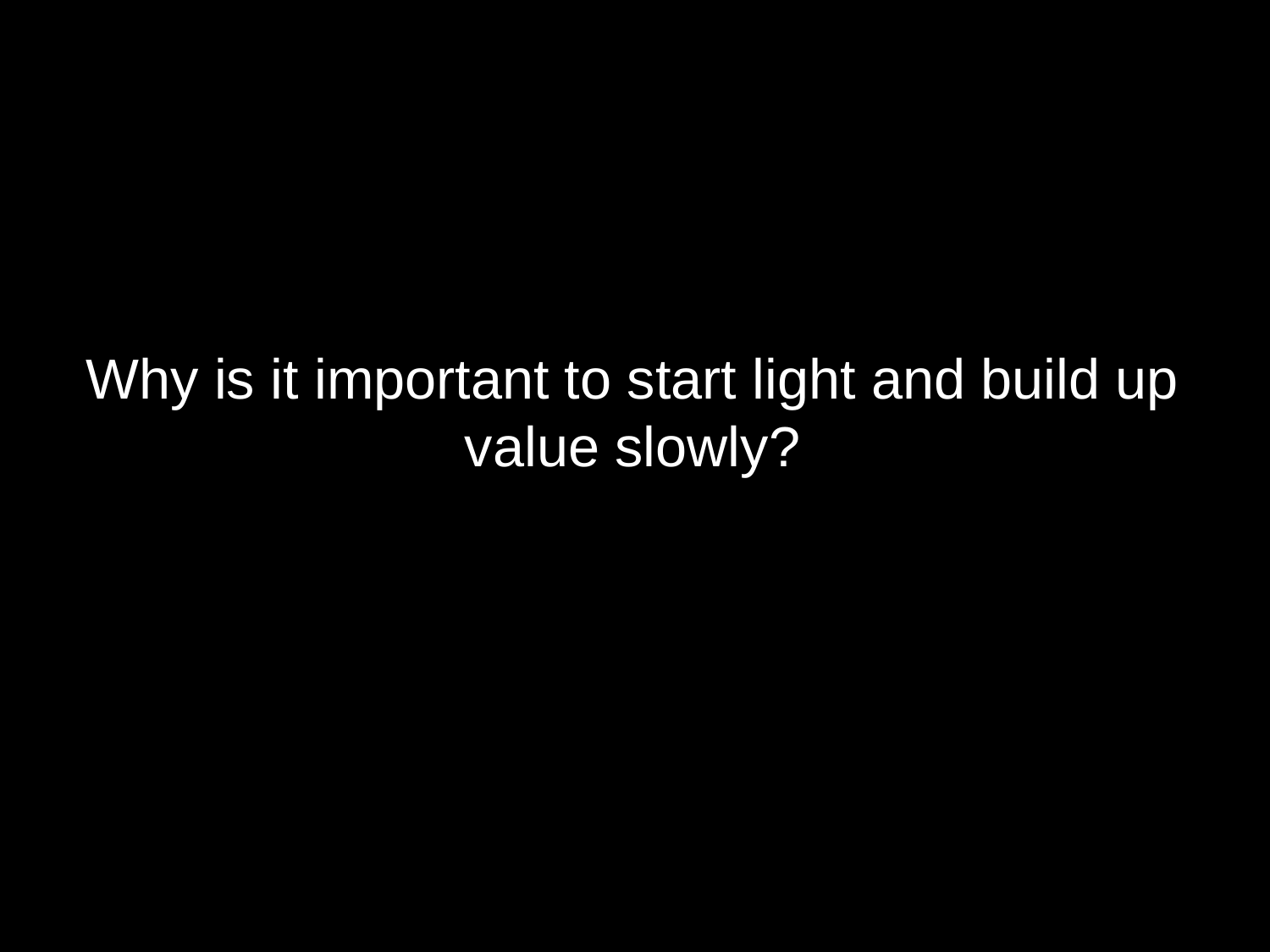

Why is it important to start light and build up value slowly?